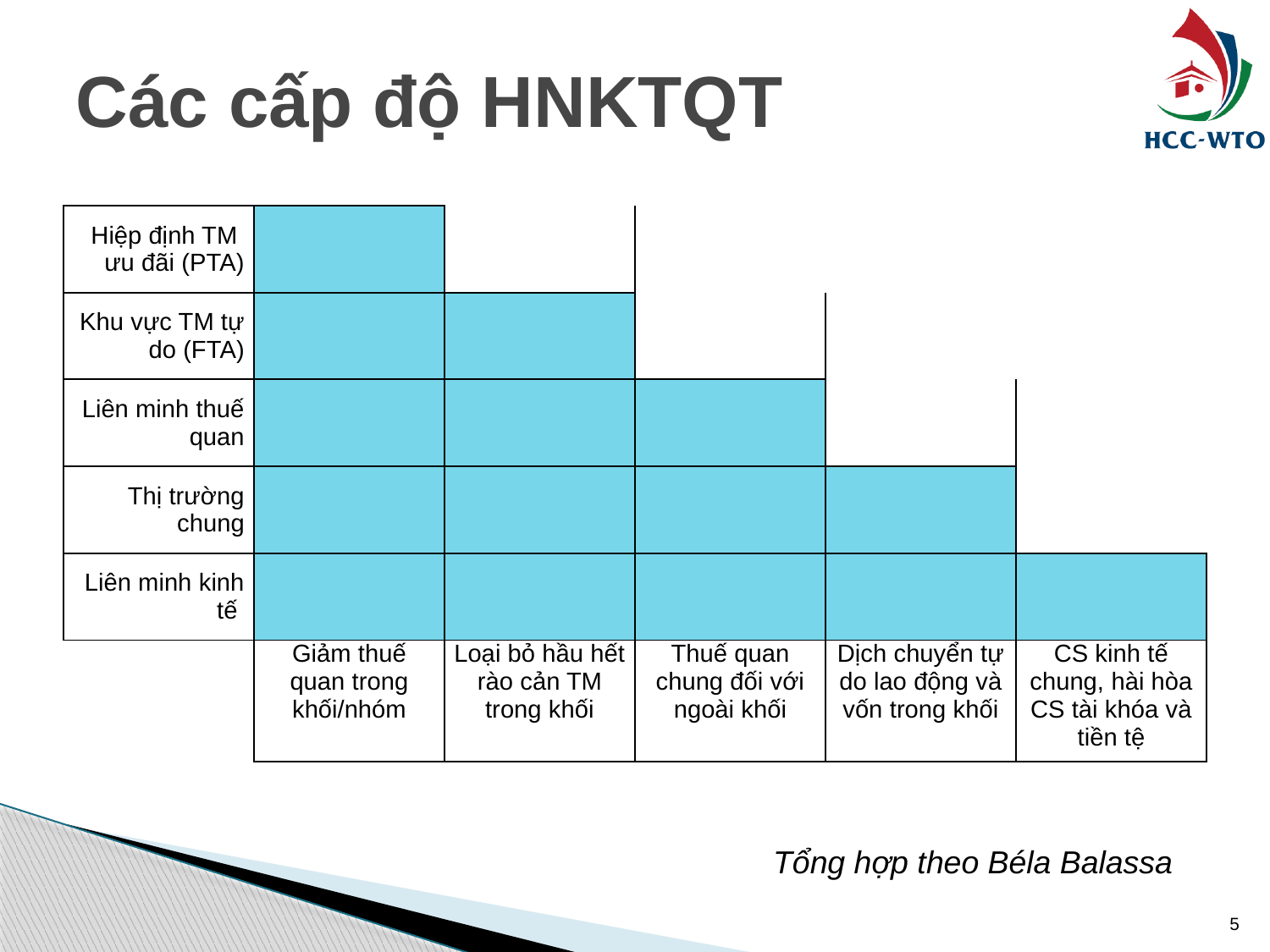

# Các cấp độ HNKTQT
| Hiệp định TM ưu đãi (PTA) |  |  |  |  |  |
| --- | --- | --- | --- | --- | --- |
| Khu vực TM tự do (FTA) |  |  |  |  |  |
| Liên minh thuế quan |  |  |  |  |  |
| Thị trường chung |  |  |  |  |  |
| Liên minh kinh tế |  |  |  |  |  |
|  | Giảm thuế quan trong khối/nhóm | Loại bỏ hầu hết rào cản TM trong khối | Thuế quan chung đối với ngoài khối | Dịch chuyển tự do lao động và vốn trong khối | CS kinh tế chung, hài hòa CS tài khóa và tiền tệ |
Tổng hợp theo Béla Balassa
5